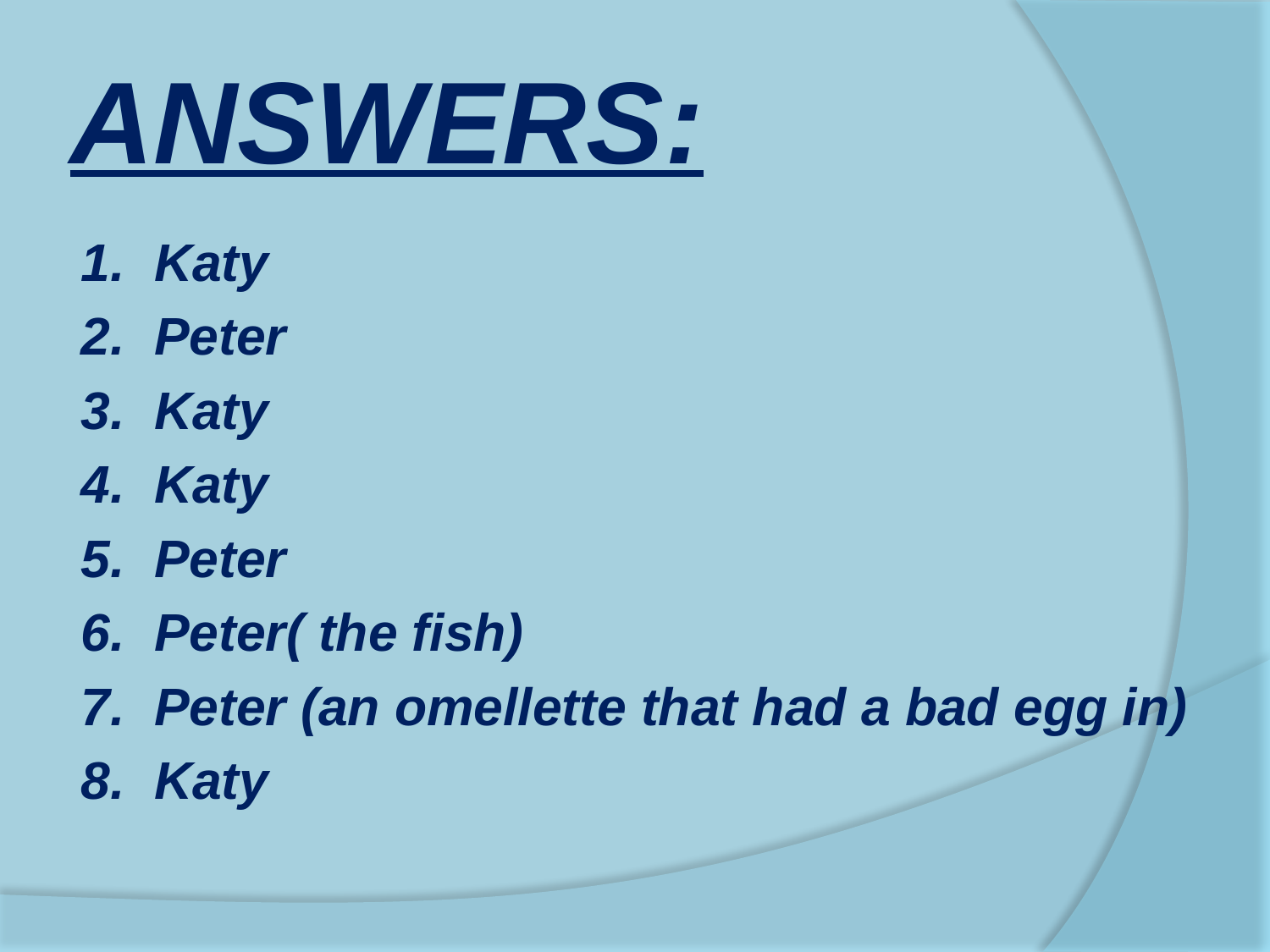

# ANSWERS:
1.  Katy
2.  Peter
3.  Katy
4.  Katy
5.  Peter
6.  Peter( the fish)
7.  Peter (an omellette that had a bad egg in)
8.  Katy